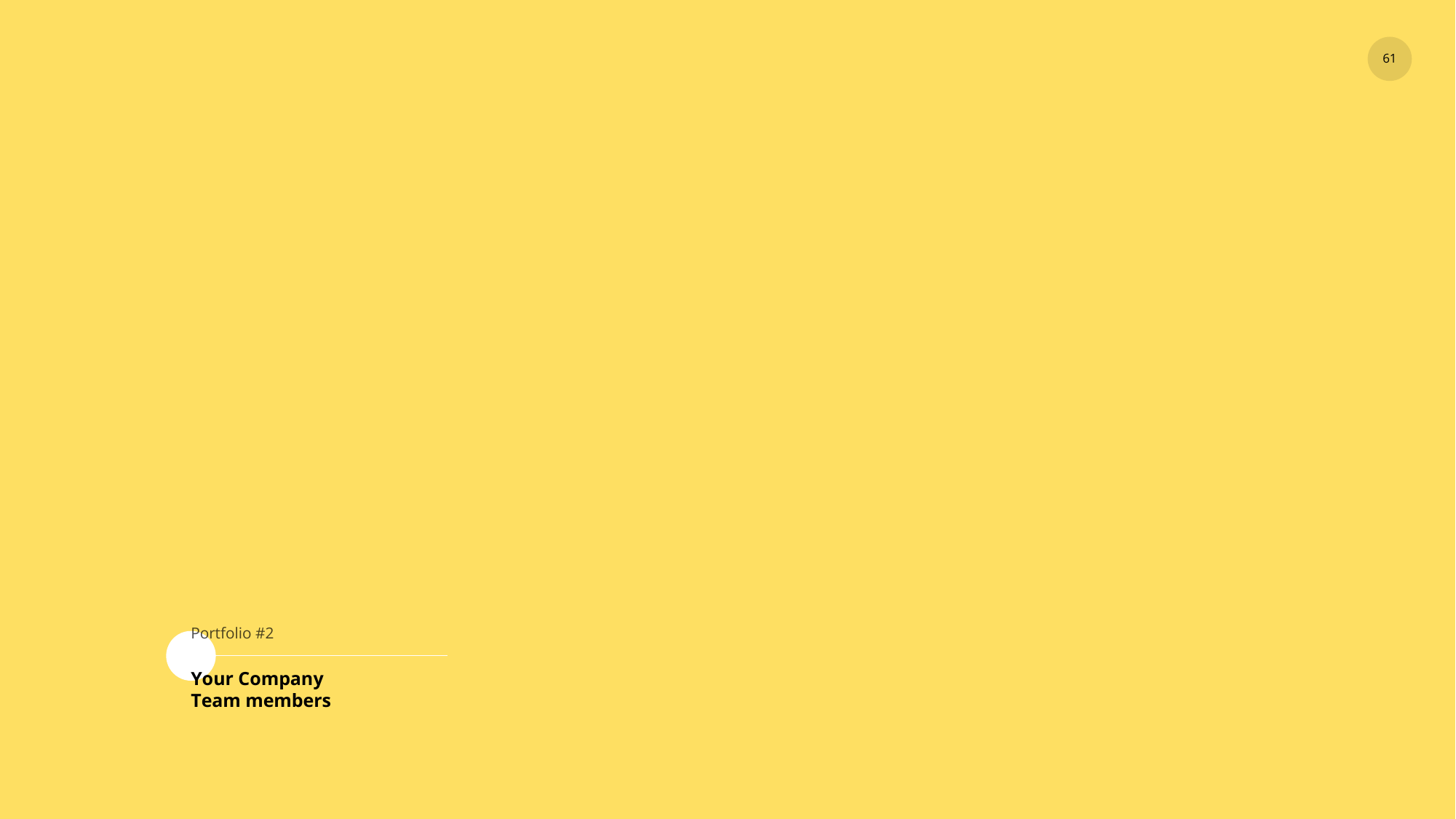

61

Portfolio #2

Your Company
Team members